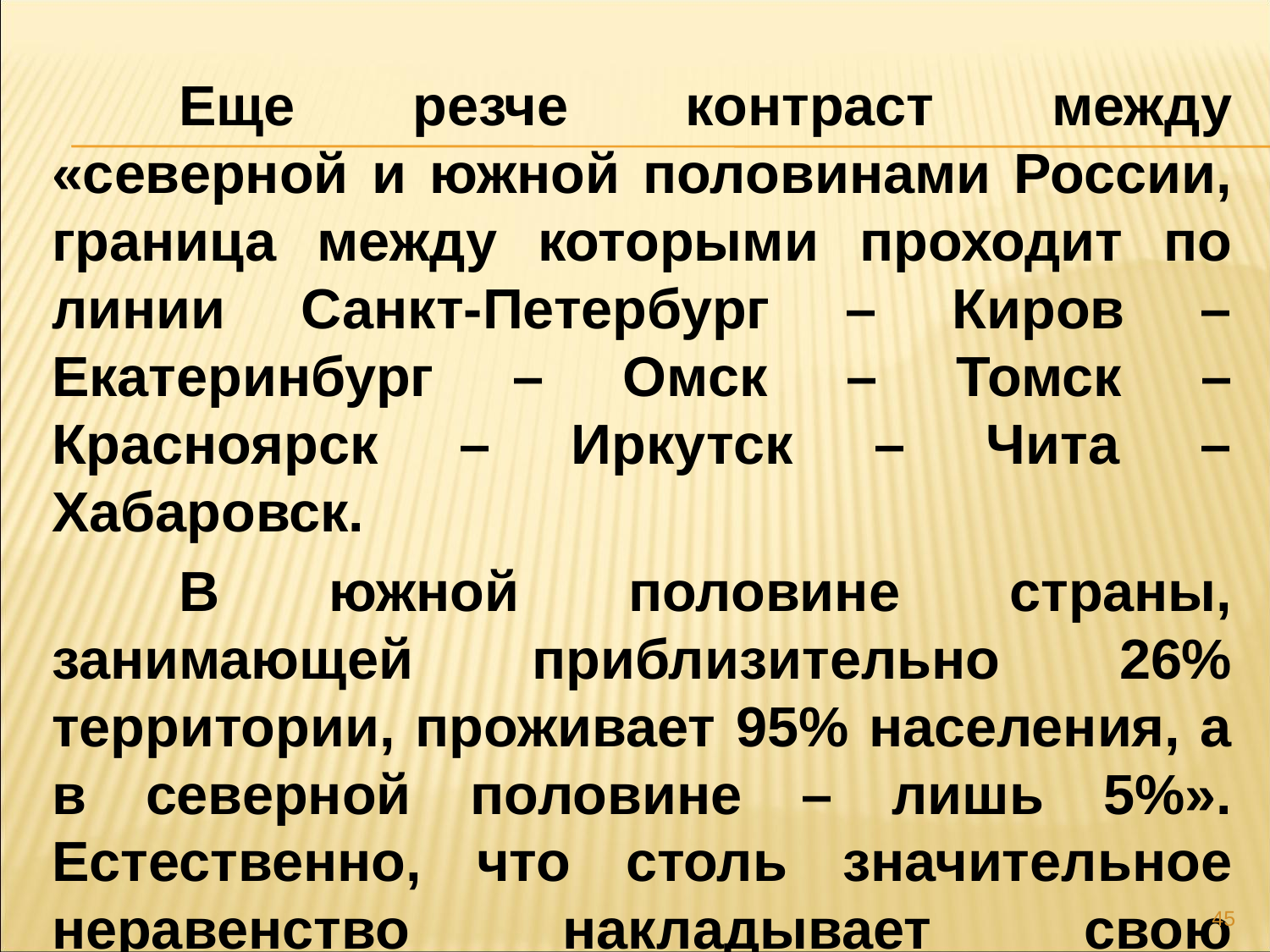

Еще резче контраст между «северной и южной половинами России, граница между которыми проходит по линии Санкт-Петербург – Киров – Екатеринбург – Омск – Томск – Красноярск – Иркутск – Чита – Хабаровск.
	В южной половине страны, занимающей приблизительно 26% территории, проживает 95% населения, а в северной половине – лишь 5%». Естественно, что столь значительное неравенство накладывает свою специфику и определяет сложности в управлении территориями.

45